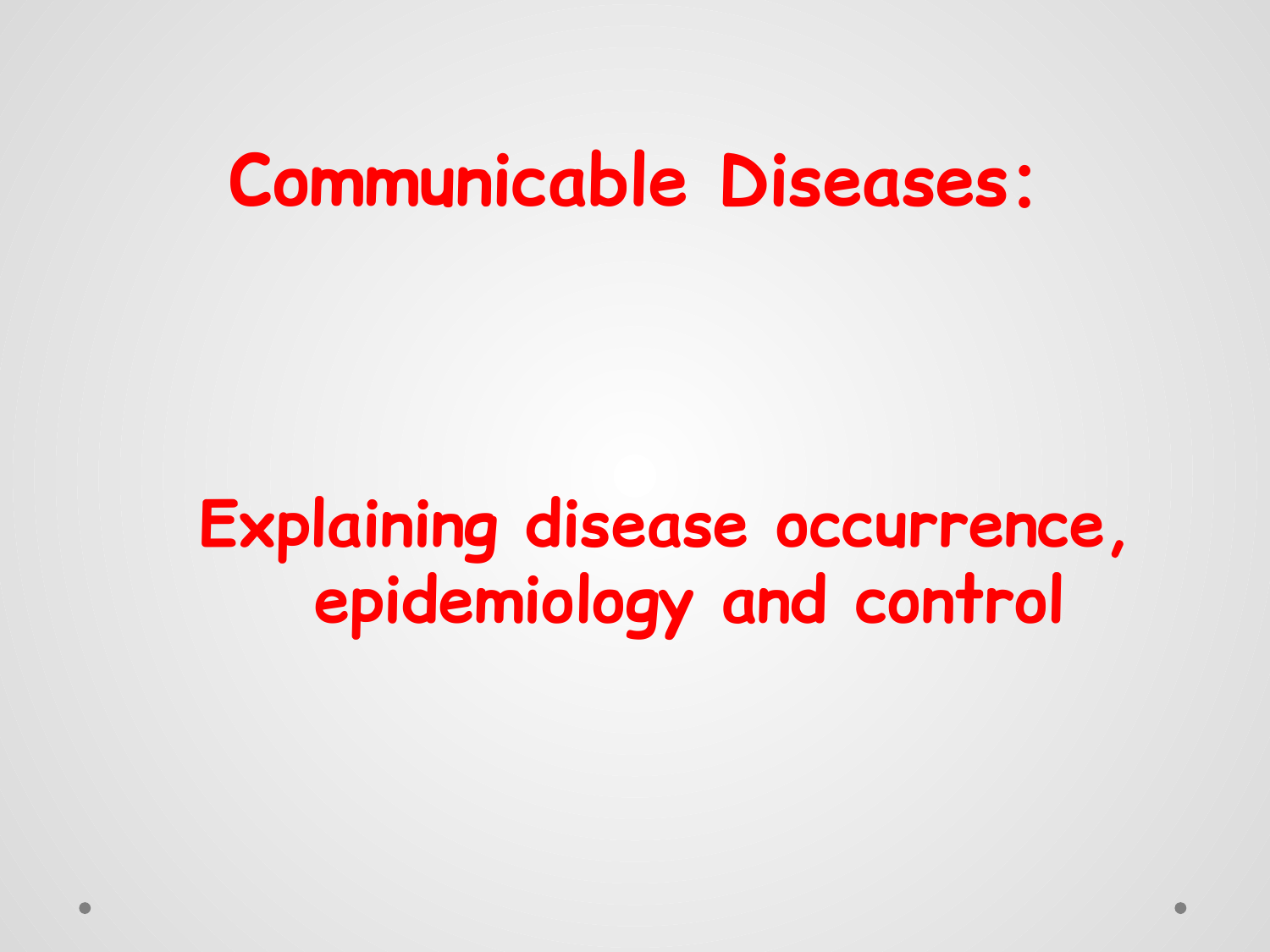

# Communicable Diseases:
Explaining disease occurrence, epidemiology and control